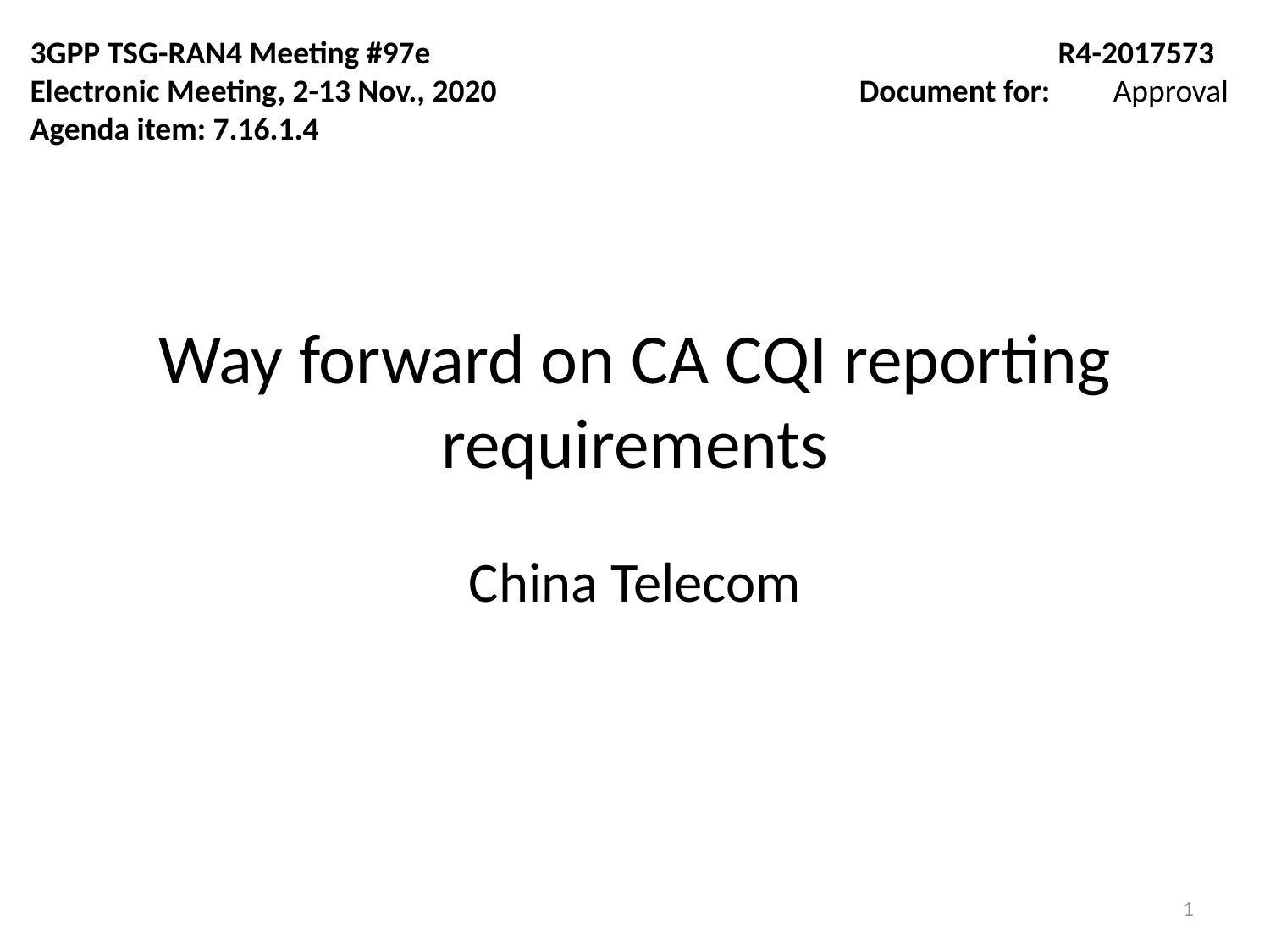

3GPP TSG-RAN4 Meeting #97e
Electronic Meeting, 2-13 Nov., 2020
Agenda item: 7.16.1.4
R4-2017573
Document for:	Approval
# Way forward on CA CQI reporting requirements
China Telecom
1